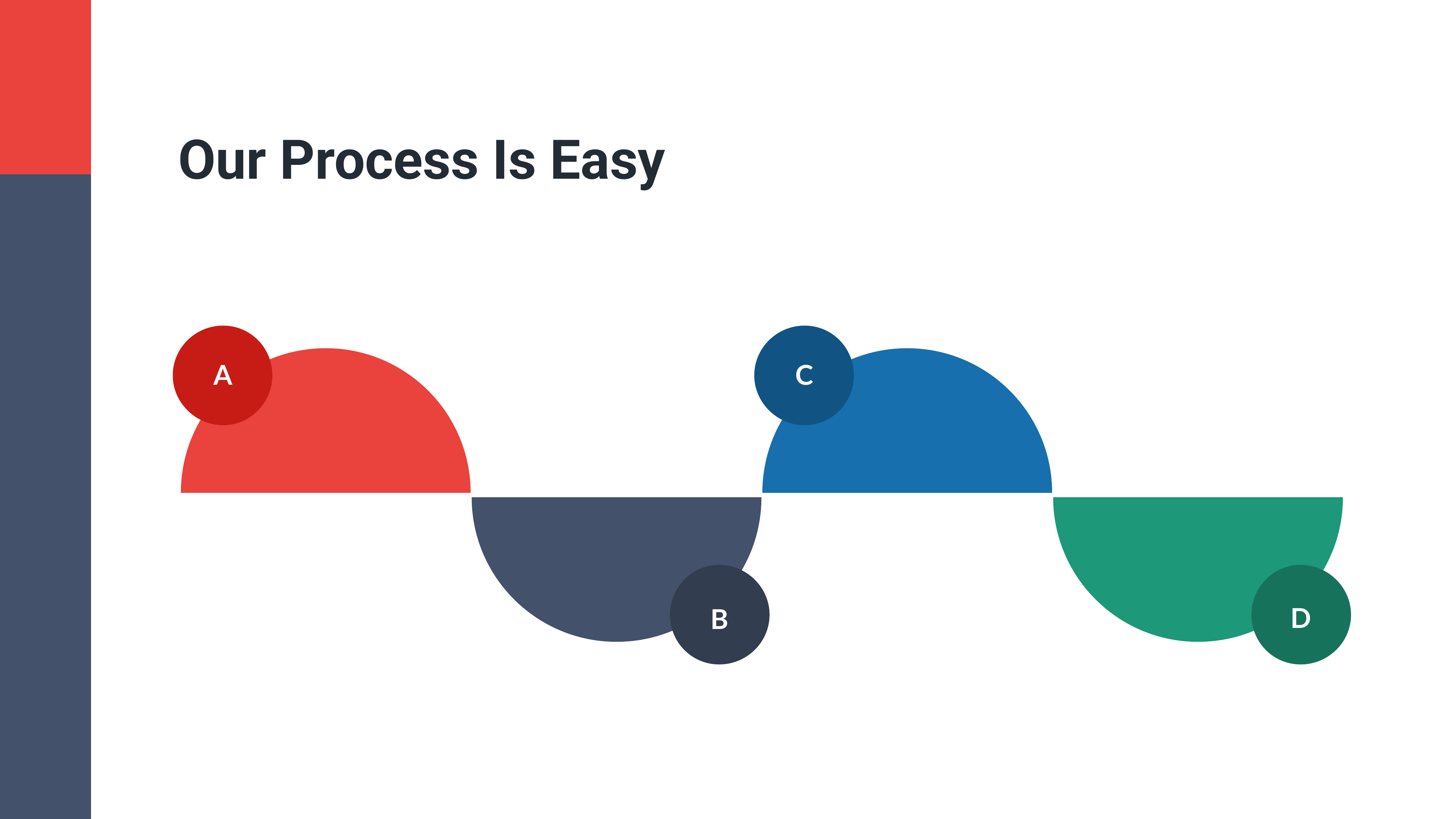

Our Process Is Easy

A

C

B

D